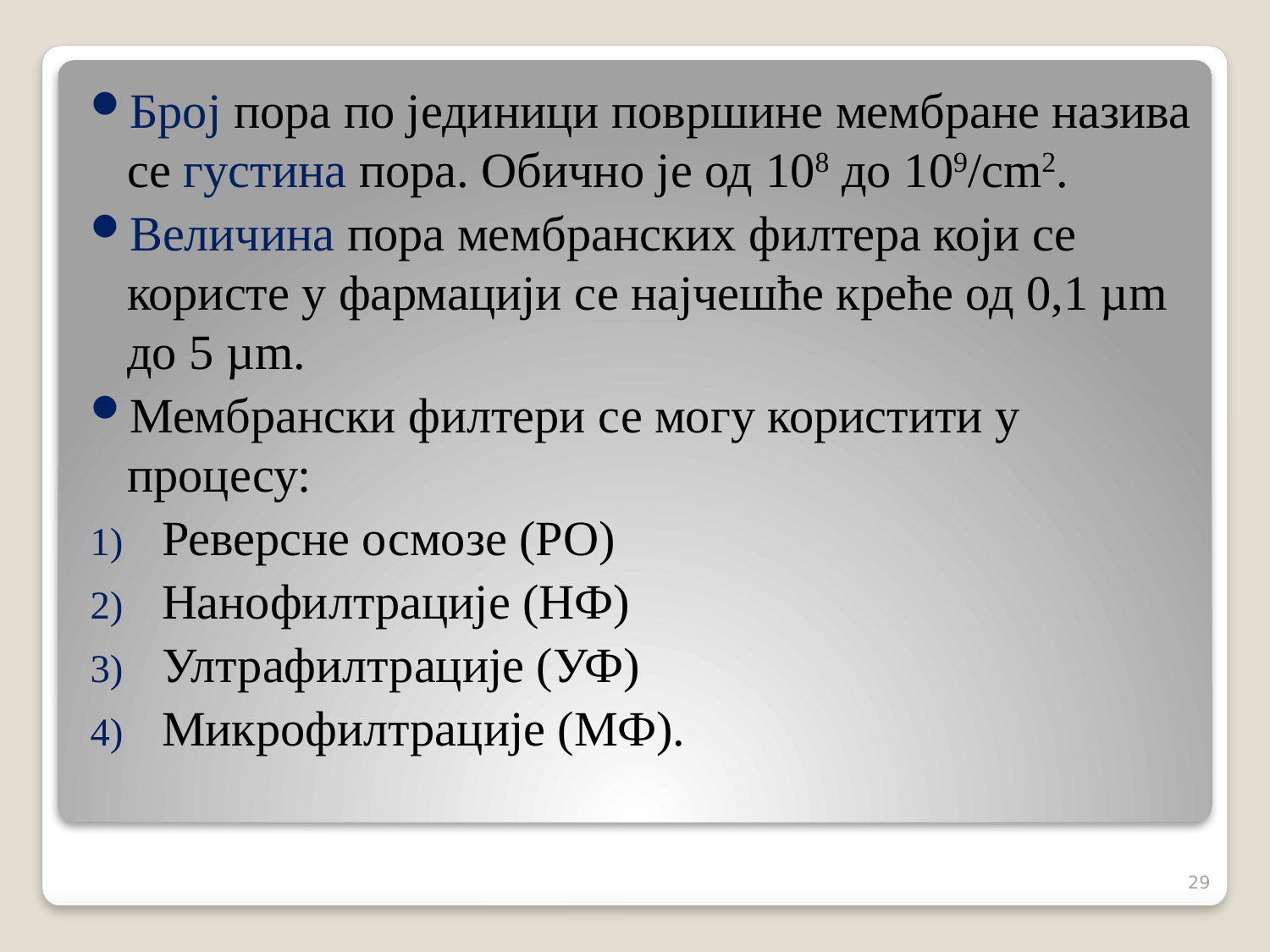

Број пора по јединици површине мембране назива се густина пора. Обично је од 108 до 109/cm2.
Величина пора мембранских филтера који се користе у фармацији се најчешће креће од 0,1 µm до 5 µm.
Мембрански филтери се могу користити у процесу:
Реверсне осмозе (РО)
Нанофилтрације (НФ)
Ултрафилтрације (УФ)
Микрофилтрације (МФ).

29